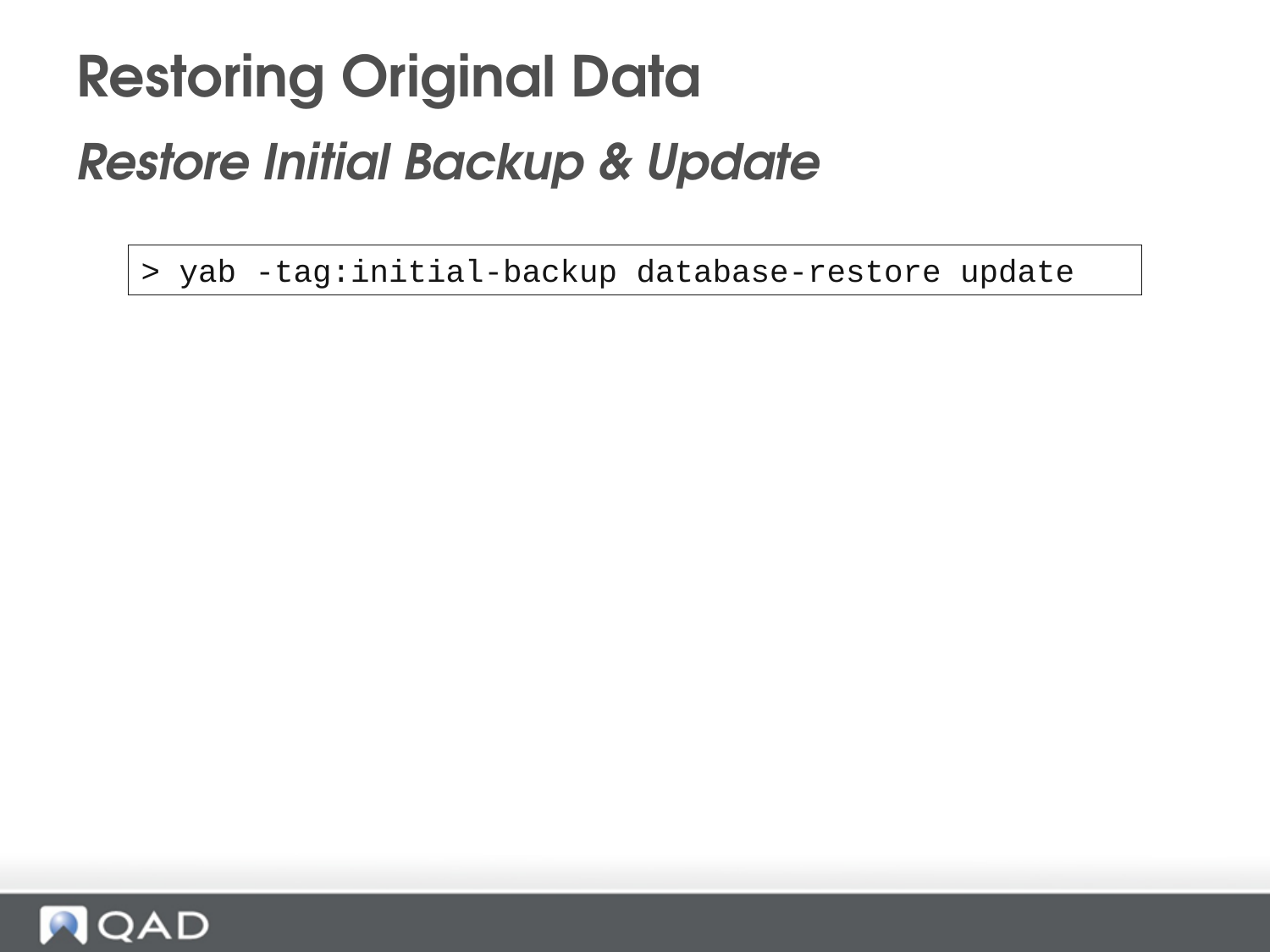

# Restoring Original Data
Restore Initial Backup & Update
> yab -tag:initial-backup database-restore update